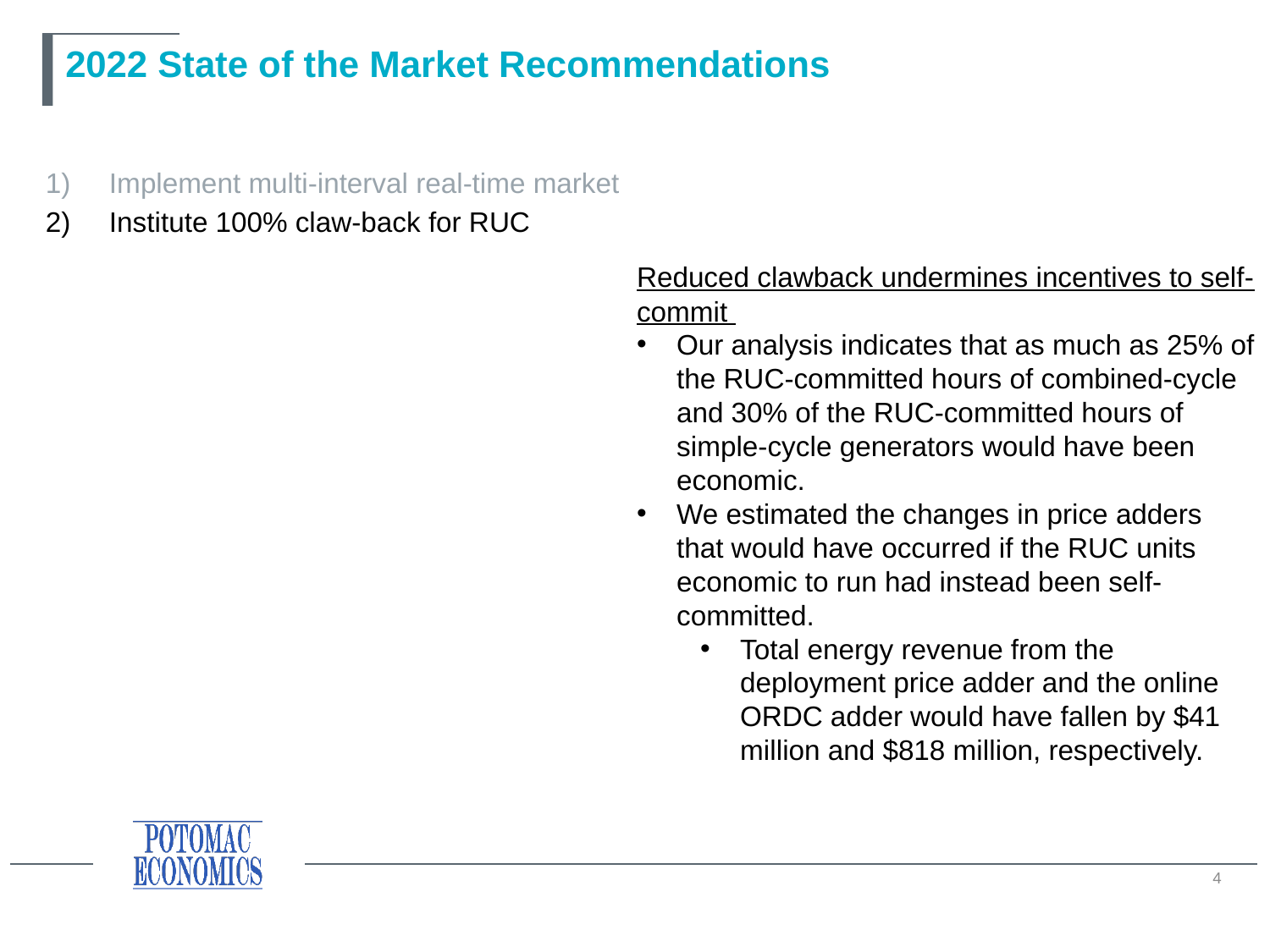

# 2022 State of the Market Recommendations
Implement multi-interval real-time market
Institute 100% claw-back for RUC

Reduced clawback undermines incentives to self-commit
Our analysis indicates that as much as 25% of the RUC-committed hours of combined-cycle and 30% of the RUC-committed hours of simple-cycle generators would have been economic.
We estimated the changes in price adders that would have occurred if the RUC units economic to run had instead been self-committed.
Total energy revenue from the deployment price adder and the online ORDC adder would have fallen by $41 million and $818 million, respectively.
4